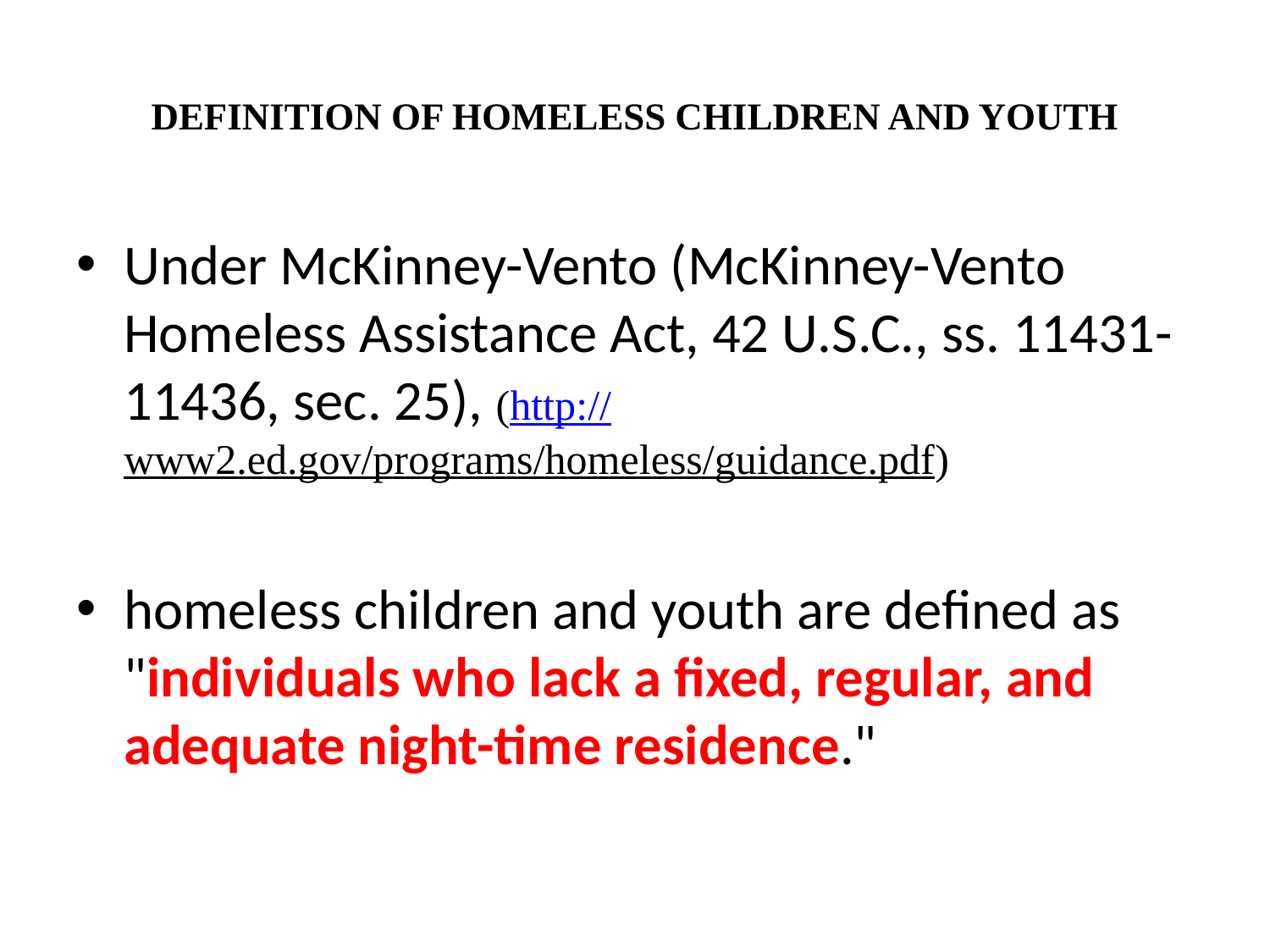

# DEFINITION OF HOMELESS CHILDREN AND YOUTH
Under McKinney-Vento (McKinney-Vento Homeless Assistance Act, 42 U.S.C., ss. 11431-11436, sec. 25), (http://www2.ed.gov/programs/homeless/guidance.pdf)

homeless children and youth are defined as "individuals who lack a fixed, regular, and adequate night-time residence."